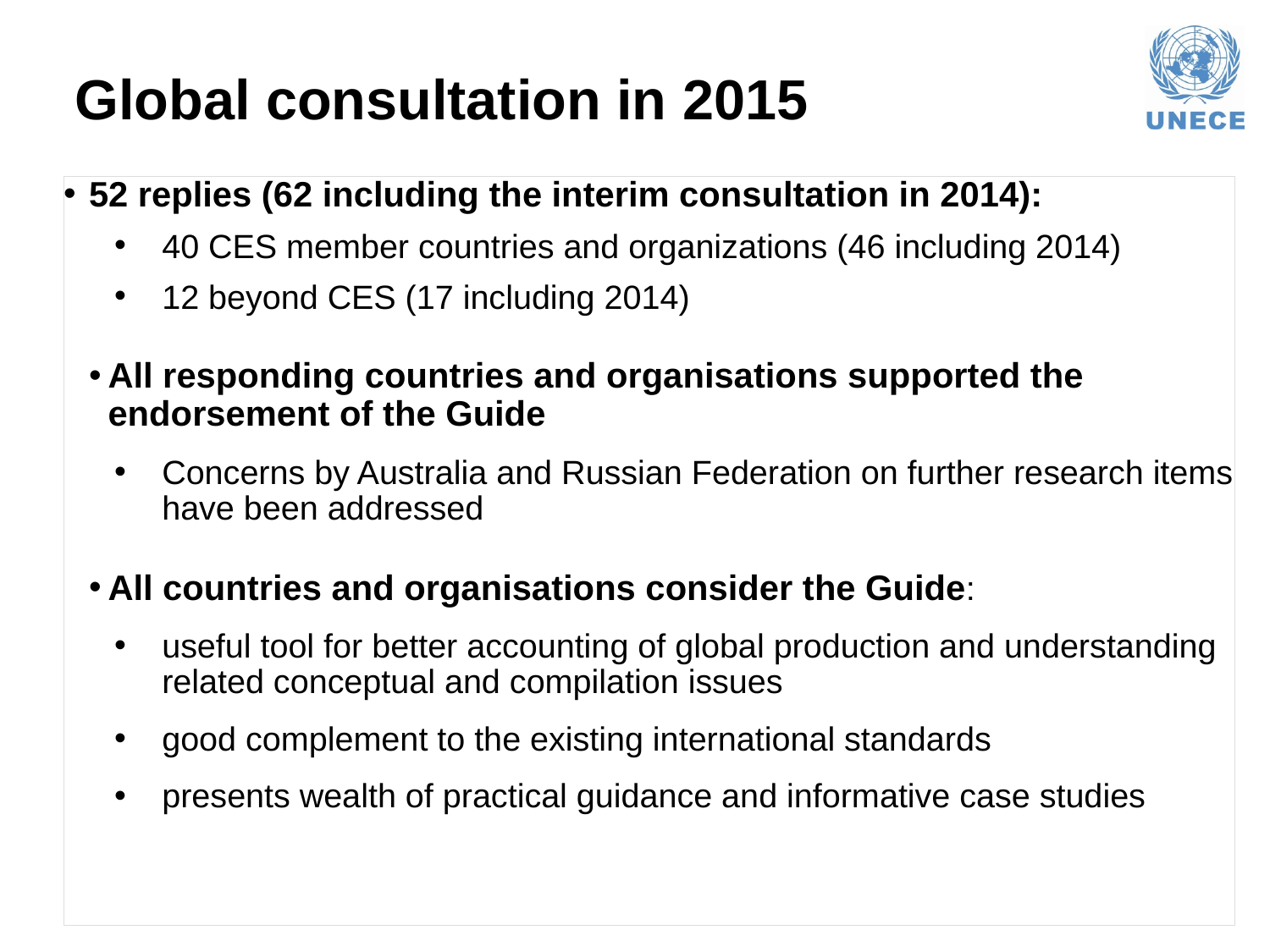

# Global consultation in 2015
52 replies (62 including the interim consultation in 2014):
40 CES member countries and organizations (46 including 2014)
12 beyond CES (17 including 2014)
All responding countries and organisations supported the endorsement of the Guide
Concerns by Australia and Russian Federation on further research items have been addressed
All countries and organisations consider the Guide:
useful tool for better accounting of global production and understanding related conceptual and compilation issues
good complement to the existing international standards
presents wealth of practical guidance and informative case studies